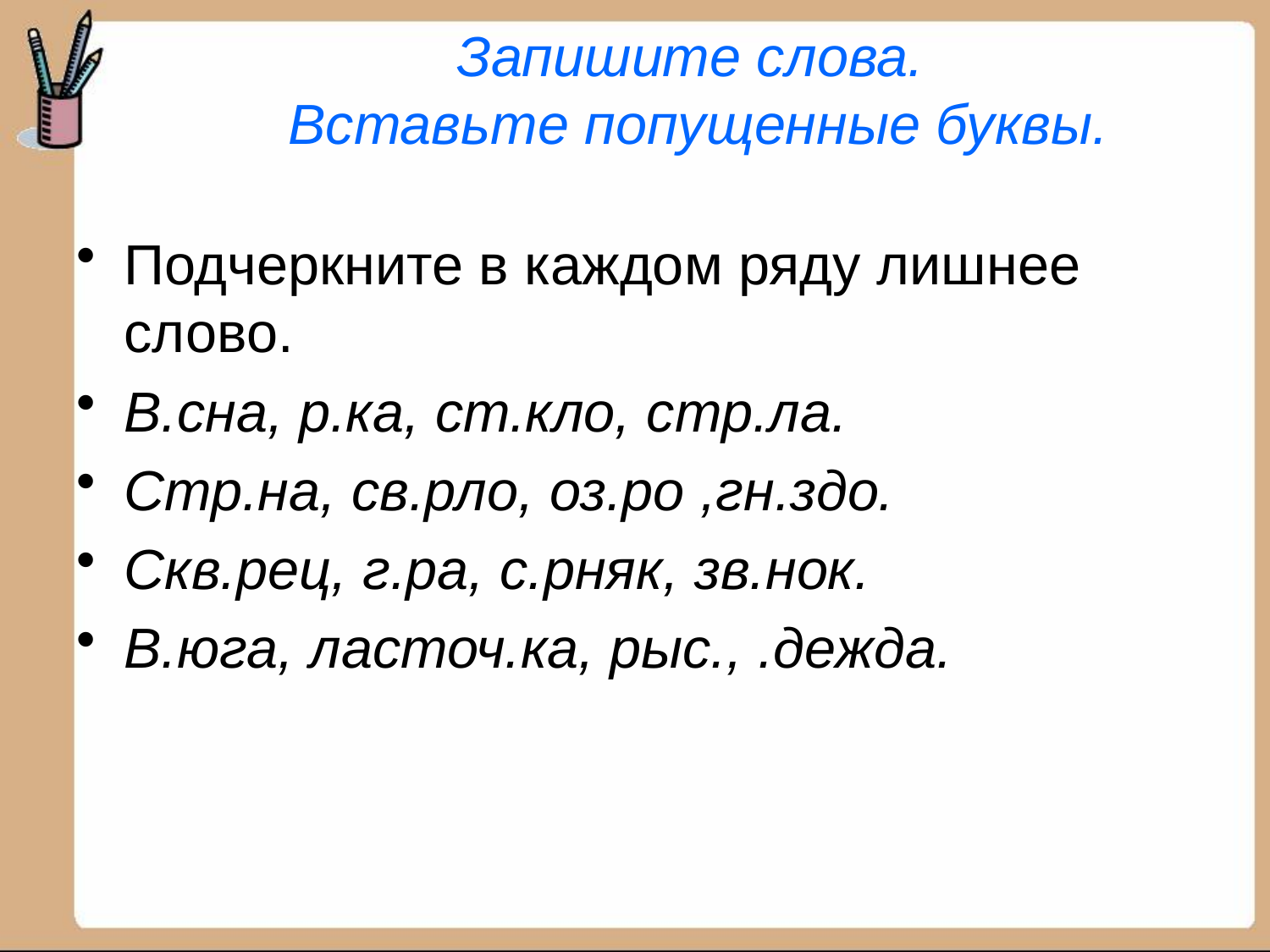

# Запишите слова. Вставьте попущенные буквы.
Подчеркните в каждом ряду лишнее слово.
В.сна, р.ка, ст.кло, стр.ла.
Стр.на, св.рло, оз.ро ,гн.здо.
Скв.рец, г.ра, с.рняк, зв.нок.
В.юга, ласточ.ка, рыс., .дежда.